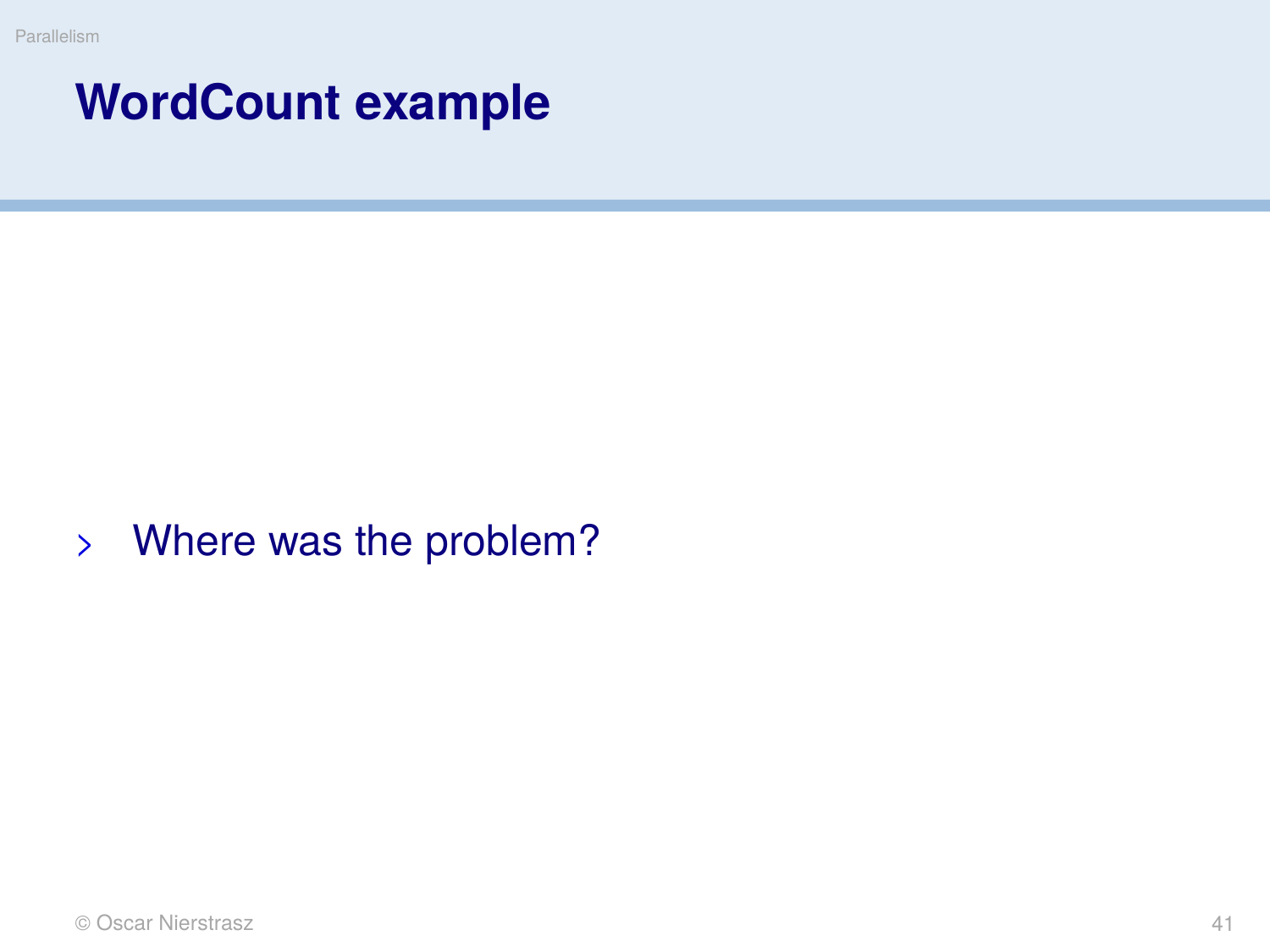

Parallelism
# WordCount example
Where was the problem?
© Oscar Nierstrasz
41